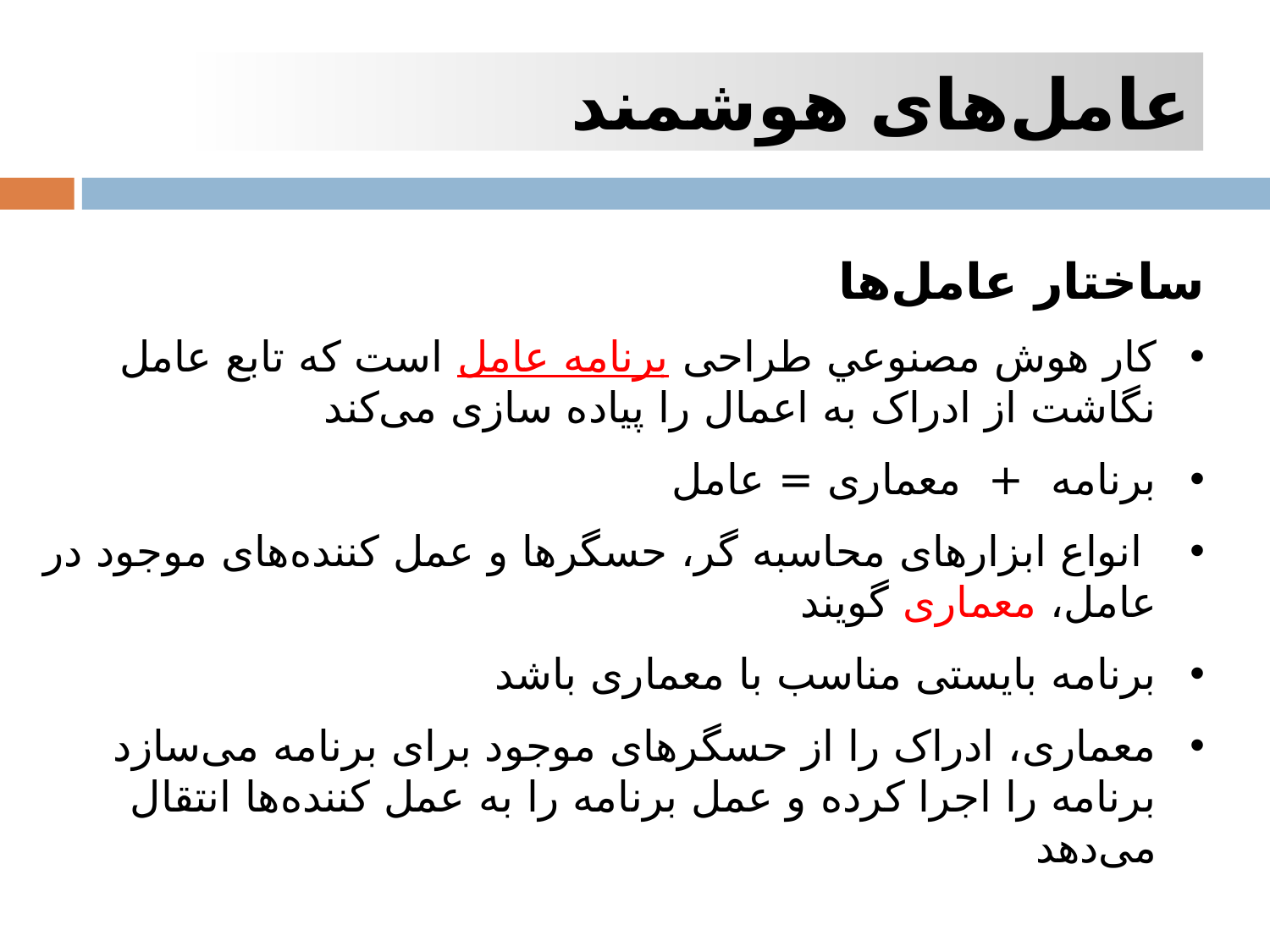

عامل‌های هوشمند
ساختار عامل‌ها
کار هوش مصنوعي طراحی برنامه عامل است که تابع عامل نگاشت از ادراک به اعمال را پياده سازی می‌کند
برنامه  +  معماری = عامل
 انواع ابزارهای محاسبه گر، حسگرها و عمل کننده‌های موجود در عامل، معماری گویند
برنامه بایستی مناسب با معماری باشد
معماری، ادراک را از حسگرهای موجود برای برنامه می‌سازد برنامه را اجرا کرده و عمل برنامه را به عمل کننده‌ها انتقال می‌دهد